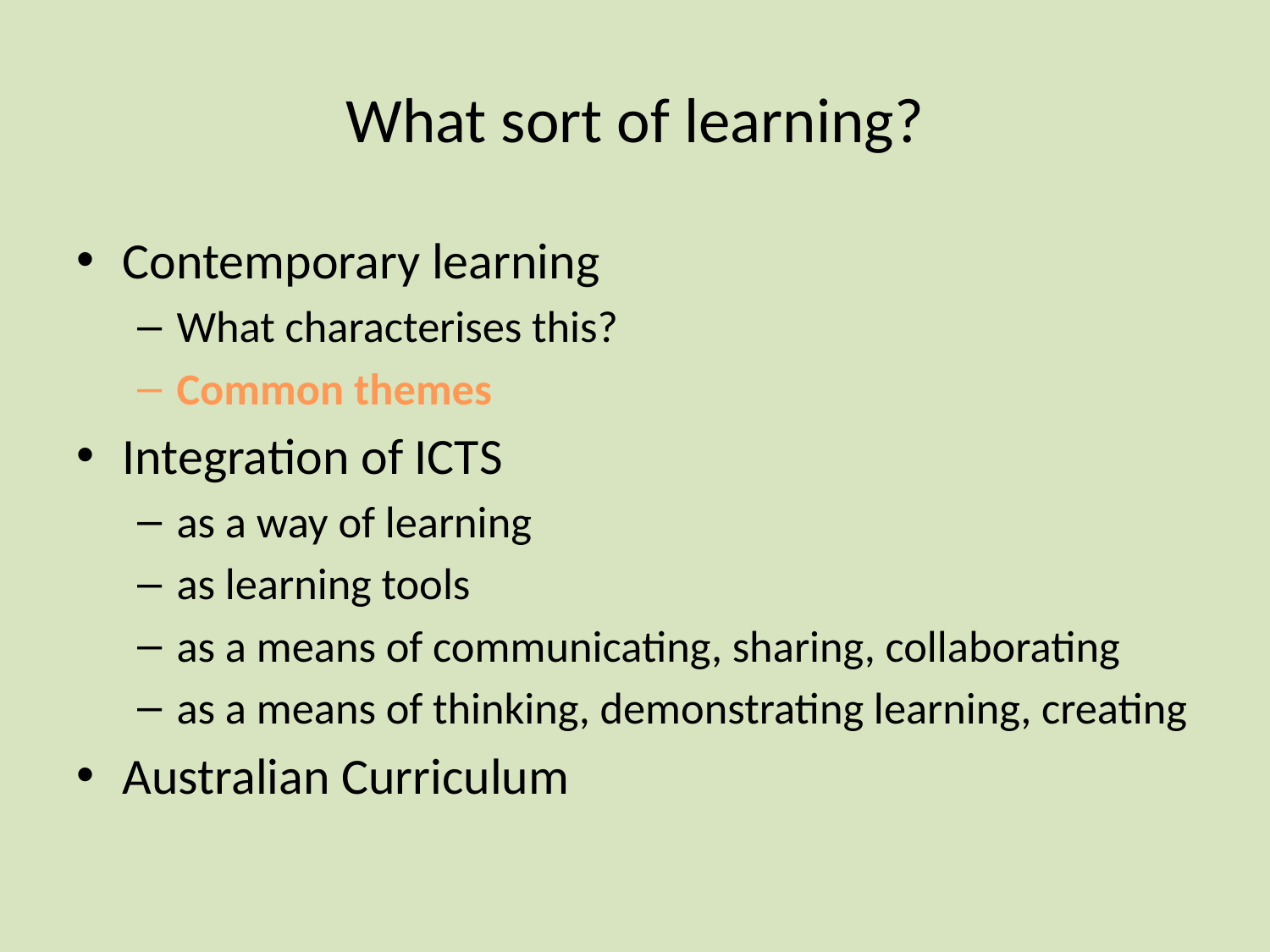

# What sort of learning?
Contemporary learning
What characterises this?
Common themes
Integration of ICTS
as a way of learning
as learning tools
as a means of communicating, sharing, collaborating
as a means of thinking, demonstrating learning, creating
Australian Curriculum